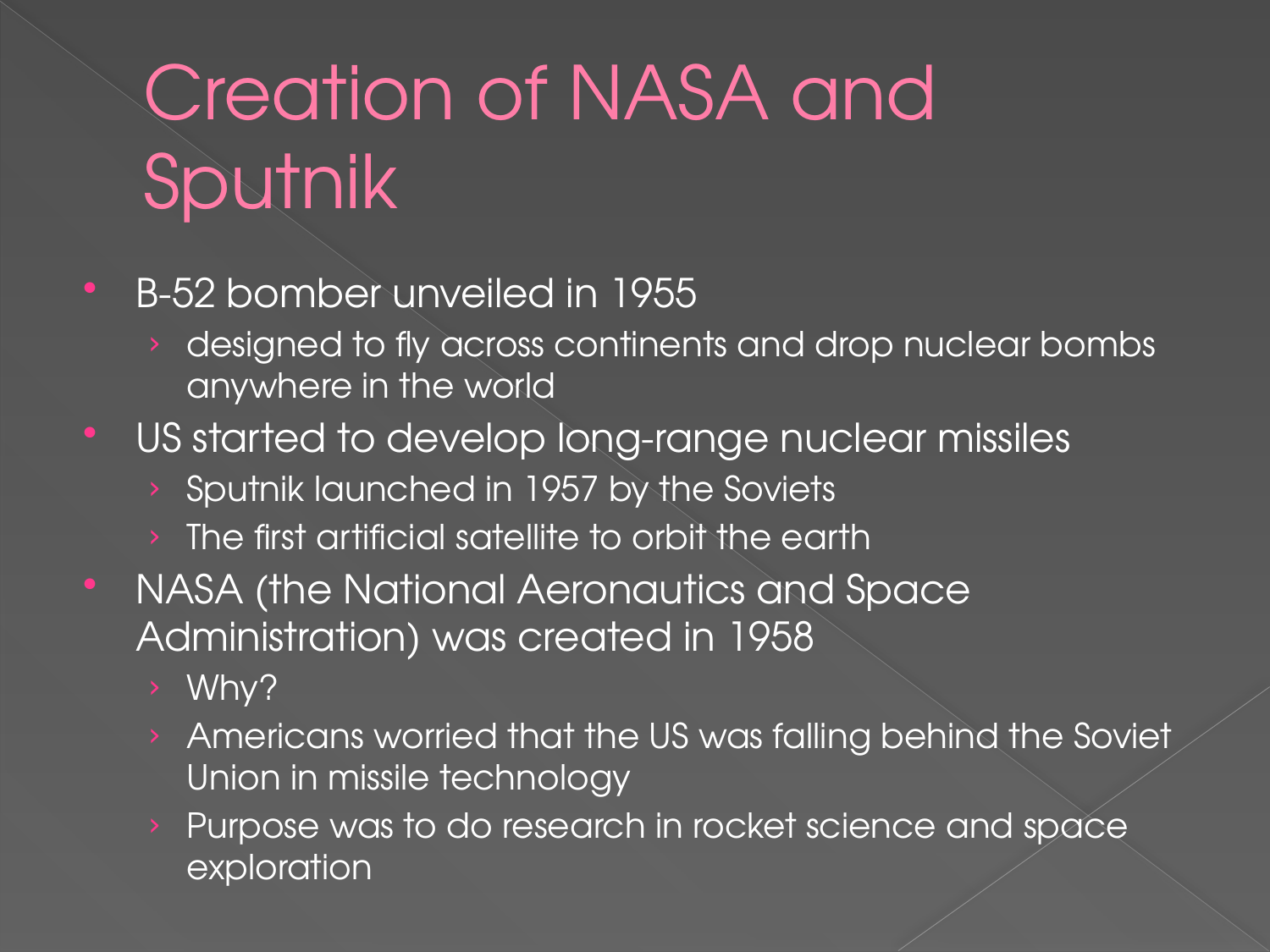

# Creation of NASA and Sputnik
B-52 bomber unveiled in 1955
designed to fly across continents and drop nuclear bombs anywhere in the world
US started to develop long-range nuclear missiles
Sputnik launched in 1957 by the Soviets
The first artificial satellite to orbit the earth
NASA (the National Aeronautics and Space Administration) was created in 1958
Why?
Americans worried that the US was falling behind the Soviet Union in missile technology
Purpose was to do research in rocket science and space exploration